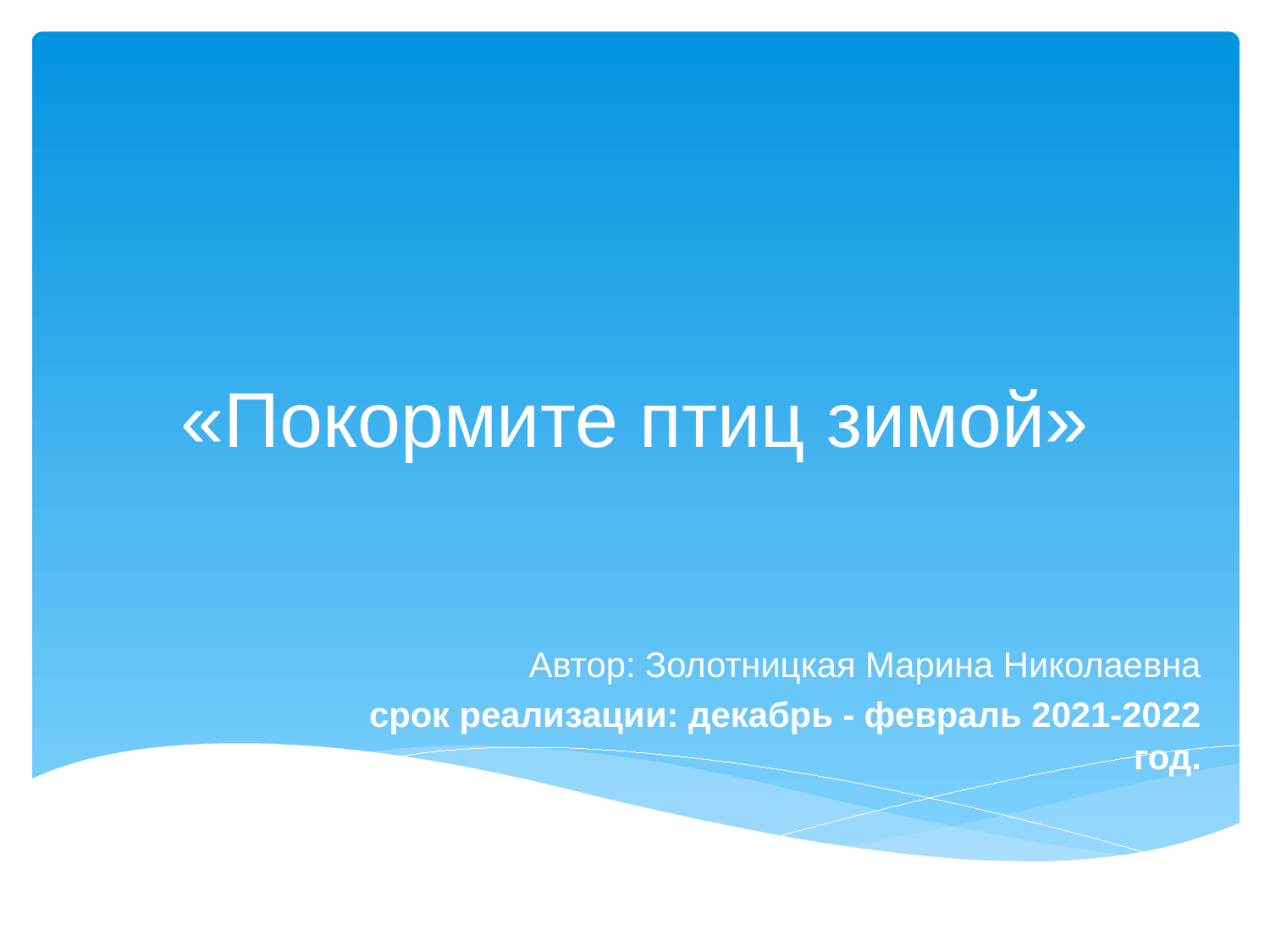

# «Покормите птиц зимой»
Автор: Золотницкая Марина Николаевна
срок реализации: декабрь - февраль 2021-2022 год.